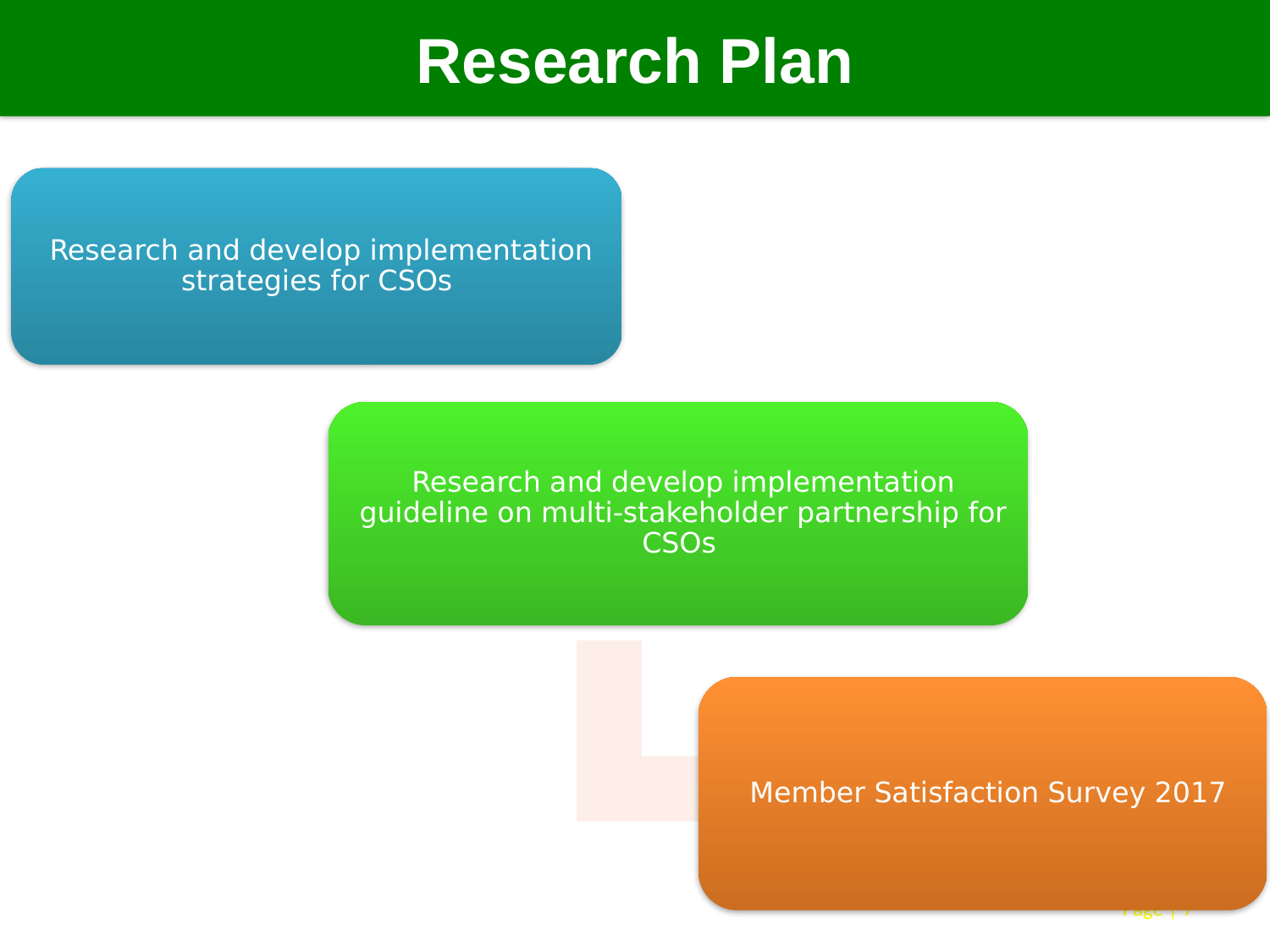

Research Plan
Research and develop implementation strategies for CSOs
Research and develop implementation guideline on multi-stakeholder partnership for CSOs
Member Satisfaction Survey 2017
Page | 7